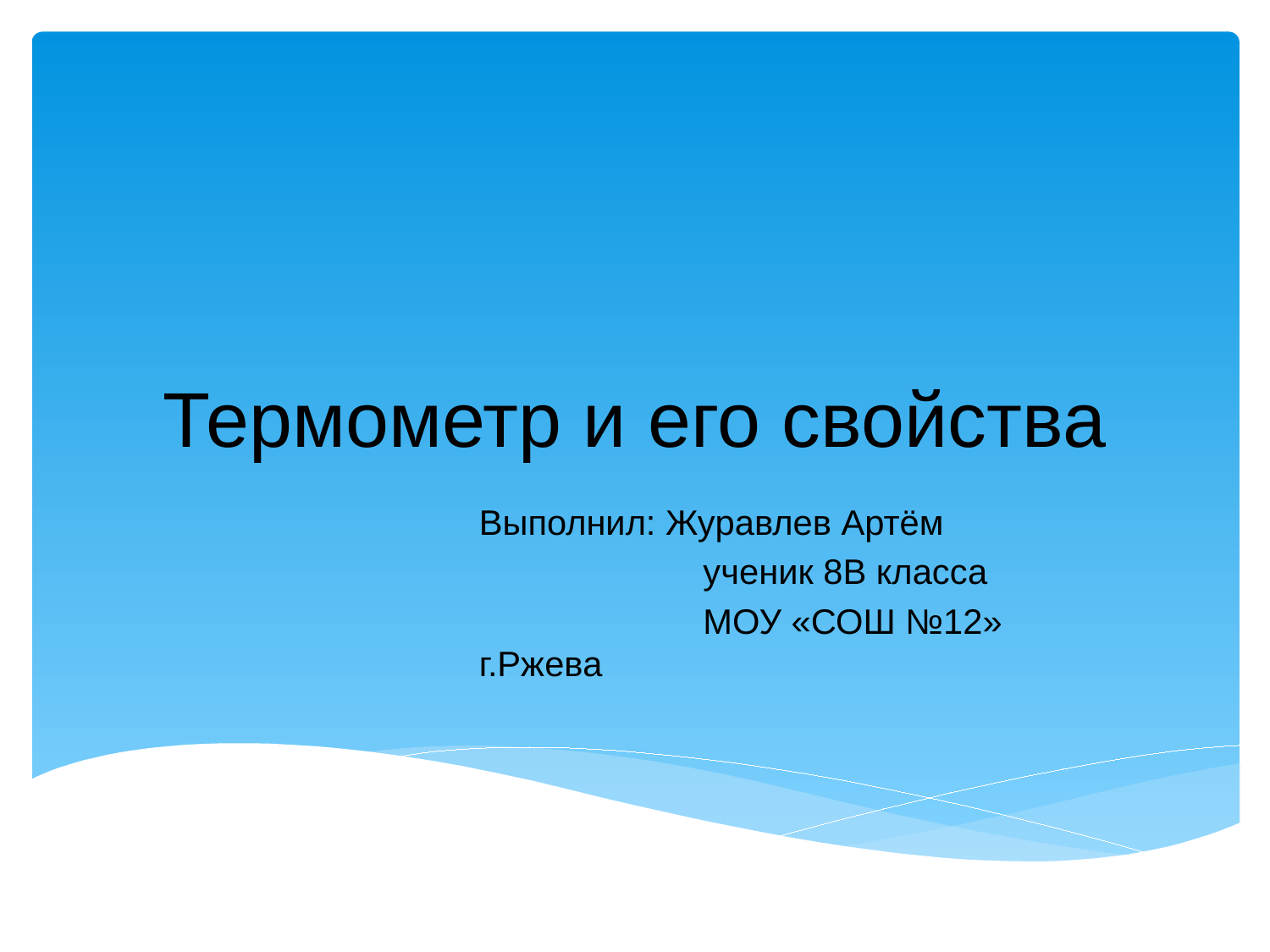

# Термометр и его свойства
Выполнил: Журавлев Артём
                       ученик 8В класса
                       МОУ «СОШ №12» г.Ржева